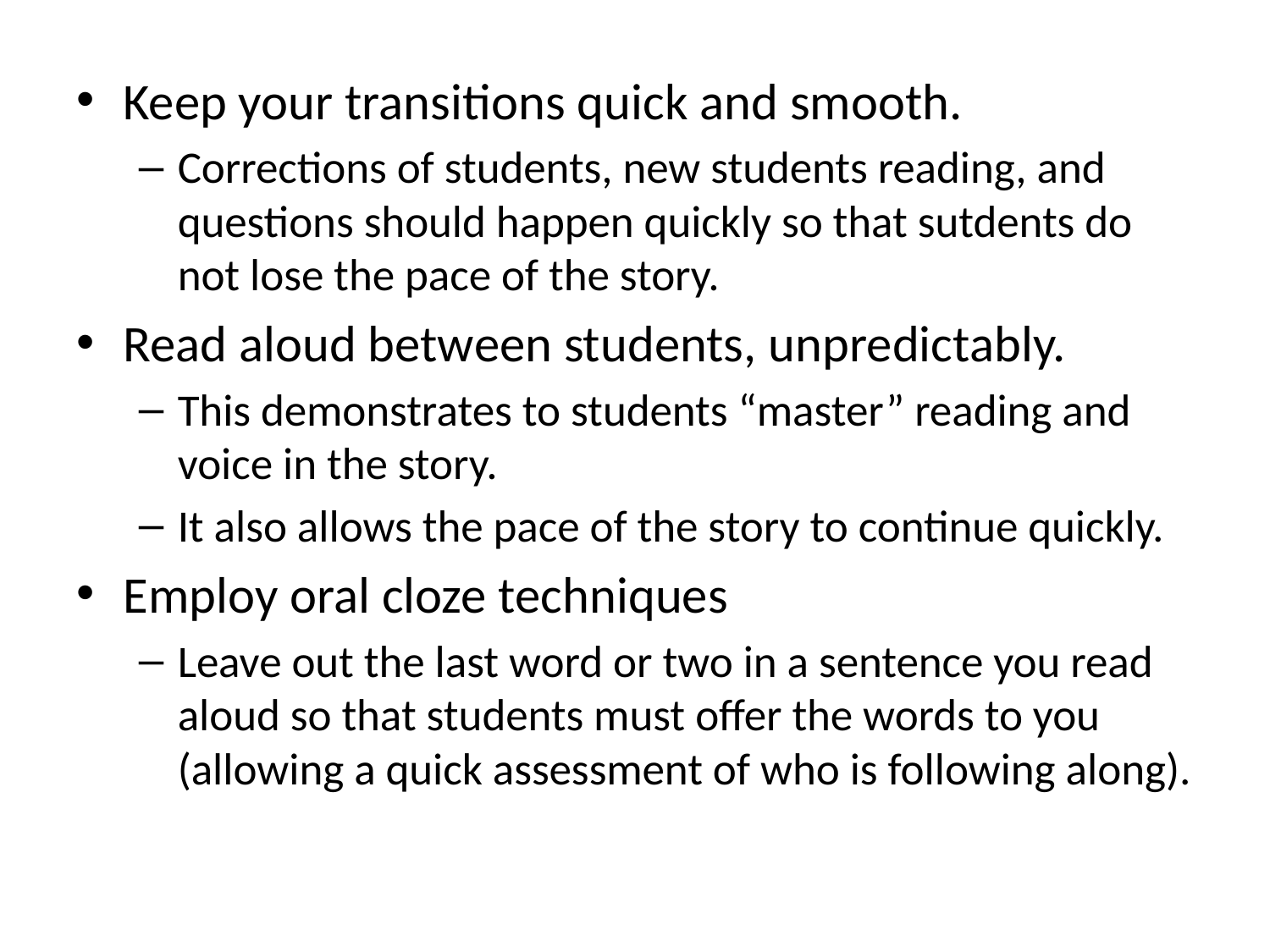

Keep your transitions quick and smooth.
Corrections of students, new students reading, and questions should happen quickly so that sutdents do not lose the pace of the story.
Read aloud between students, unpredictably.
This demonstrates to students “master” reading and voice in the story.
It also allows the pace of the story to continue quickly.
Employ oral cloze techniques
Leave out the last word or two in a sentence you read aloud so that students must offer the words to you (allowing a quick assessment of who is following along).